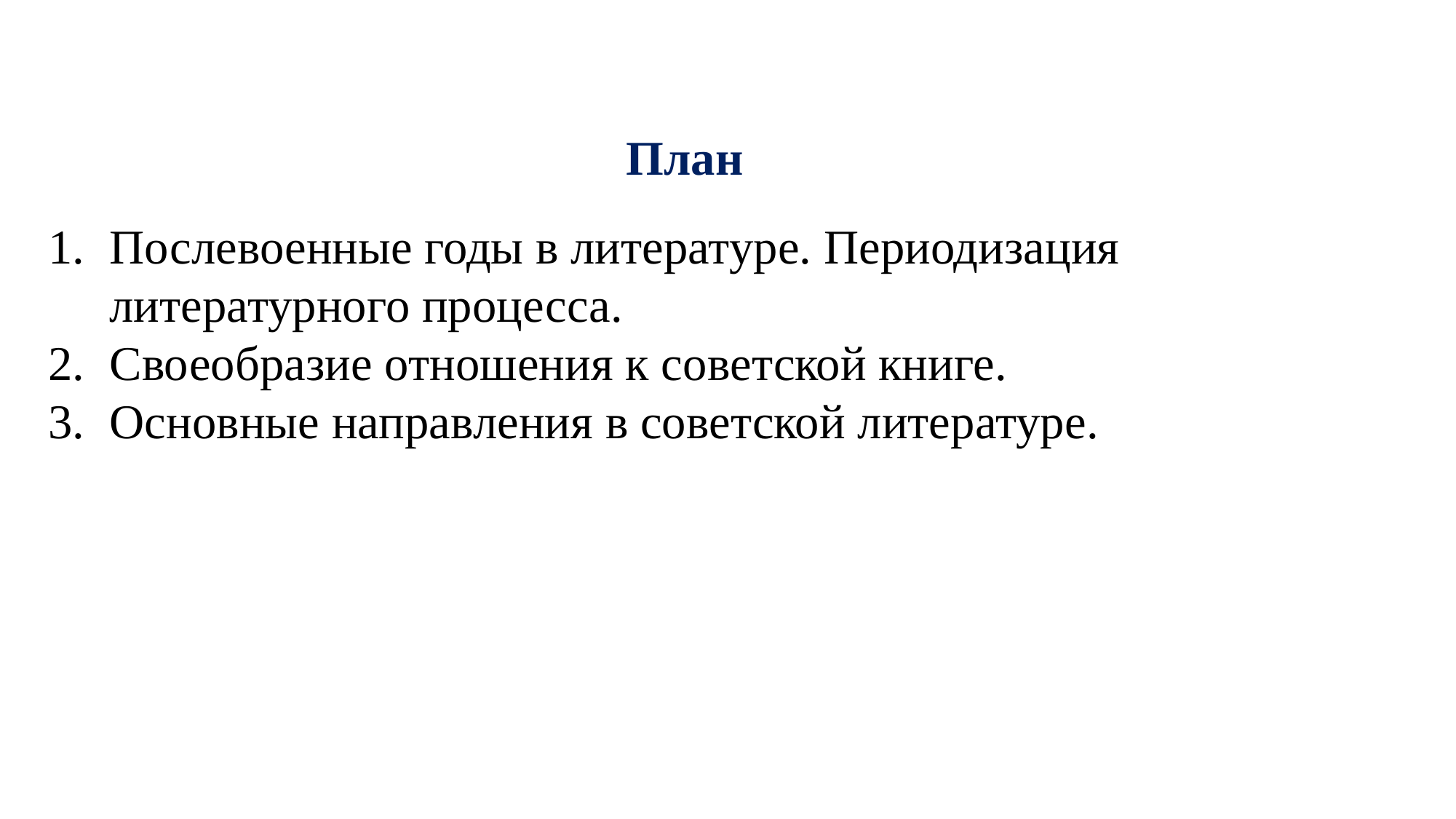

План
Послевоенные годы в литературе. Периодизация литературного процесса.
Своеобразие отношения к советской книге.
Основные направления в советской литературе.

лектронная информационная образовательная среда